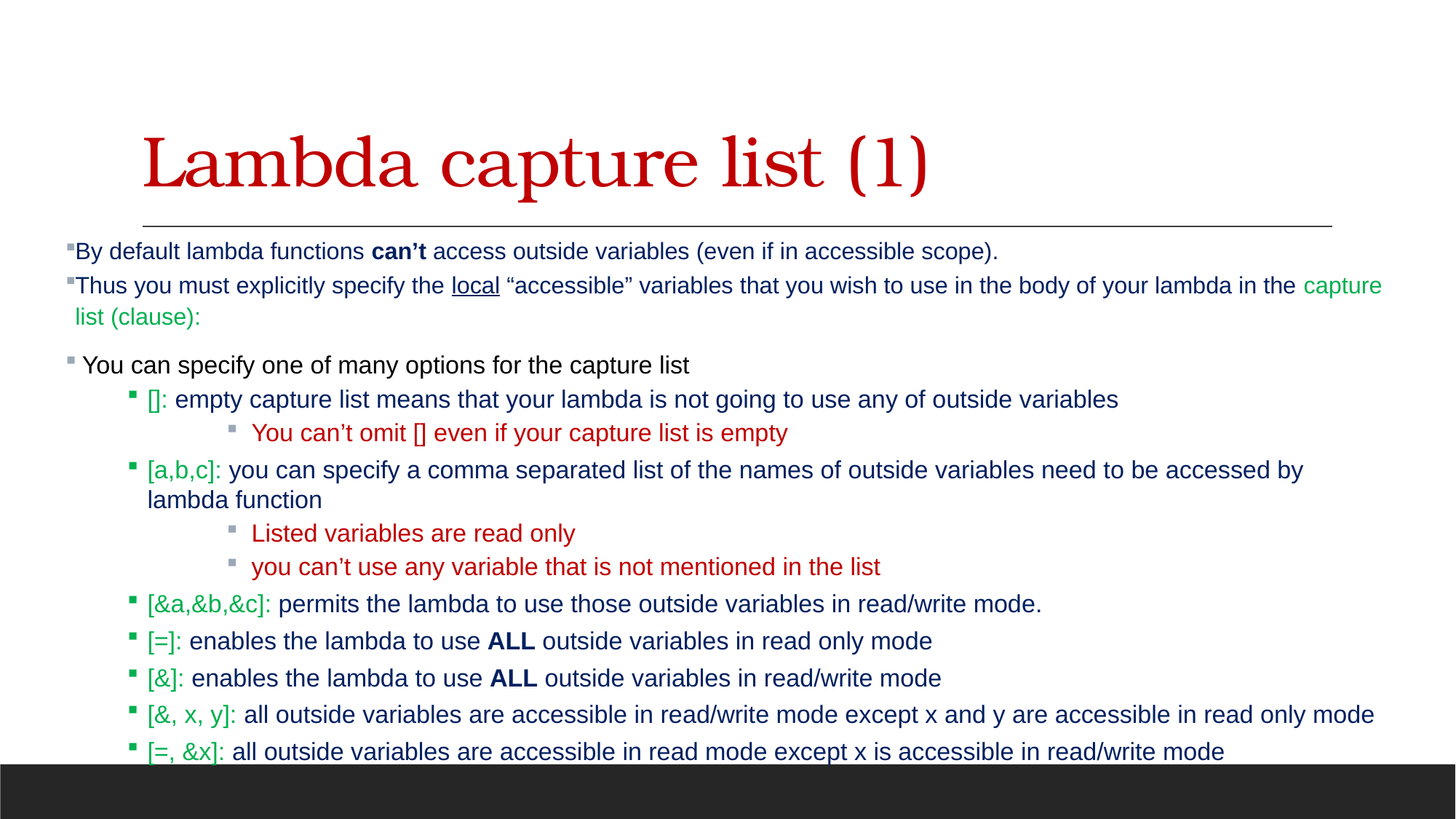

# Lambda capture list (1)
By default lambda functions can’t access outside variables (even if in accessible scope).
Thus you must explicitly specify the local “accessible” variables that you wish to use in the body of your lambda in the capture list (clause):
 You can specify one of many options for the capture list
[]: empty capture list means that your lambda is not going to use any of outside variables
You can’t omit [] even if your capture list is empty
[a,b,c]: you can specify a comma separated list of the names of outside variables need to be accessed by lambda function
Listed variables are read only
you can’t use any variable that is not mentioned in the list
[&a,&b,&c]: permits the lambda to use those outside variables in read/write mode.
[=]: enables the lambda to use ALL outside variables in read only mode
[&]: enables the lambda to use ALL outside variables in read/write mode
[&, x, y]: all outside variables are accessible in read/write mode except x and y are accessible in read only mode
[=, &x]: all outside variables are accessible in read mode except x is accessible in read/write mode